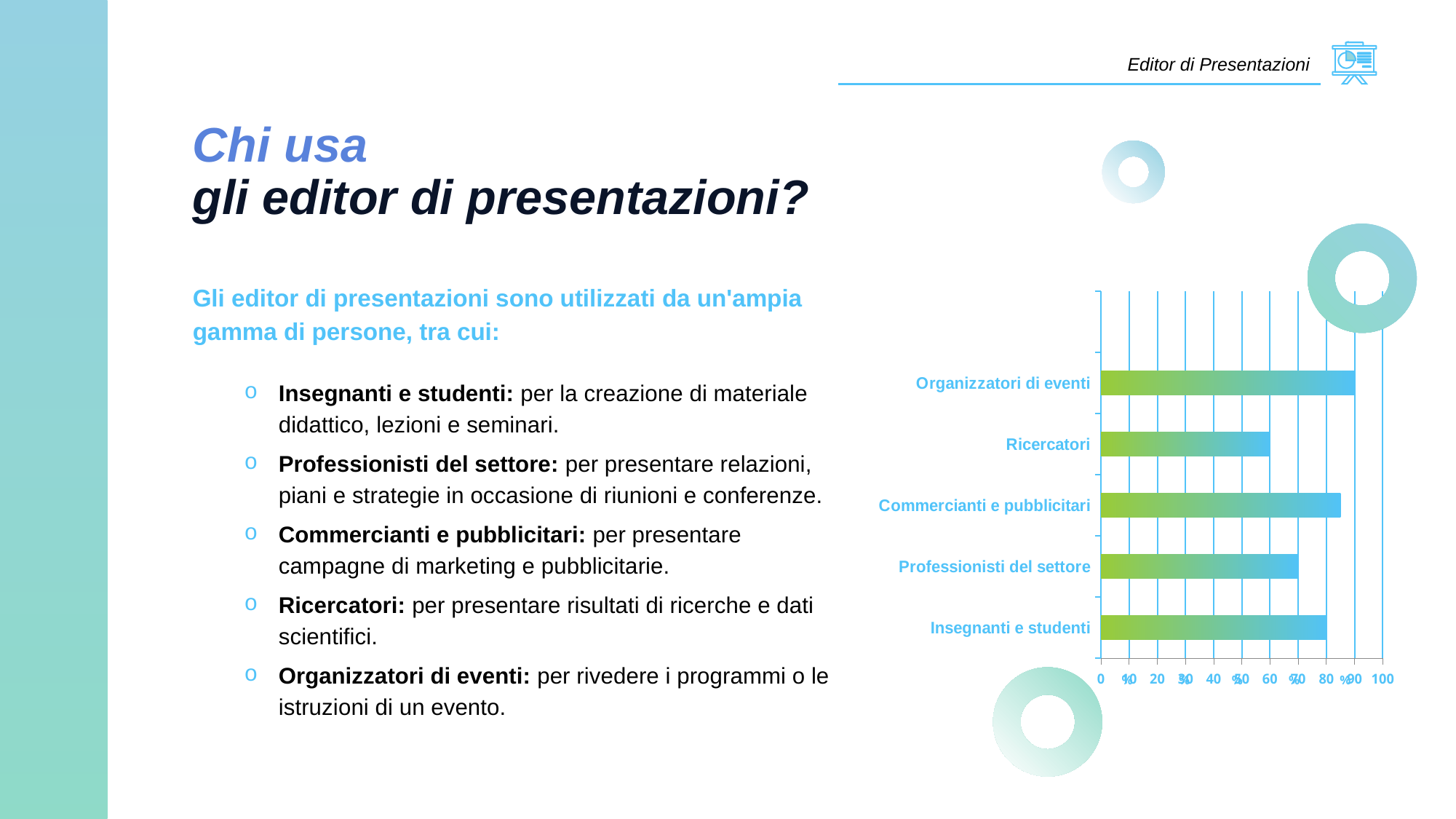

# Chi usa gli editor di presentazioni?

### Chart

| Category |  |  |  |
|---|---|---|---|
| Insegnanti e studenti | 80.0 | None | None |
| Professionisti del settore | 70.0 | None | None |
| Commercianti e pubblicitari | 85.0 | None | None |
| Ricercatori | 60.0 | None | None |
| Organizzatori di eventi | 90.0 | None | None |
|  | None | None | None |
Gli editor di presentazioni sono utilizzati da un'ampia gamma di persone, tra cui:
Insegnanti e studenti: per la creazione di materiale didattico, lezioni e seminari.
Professionisti del settore: per presentare relazioni, piani e strategie in occasione di riunioni e conferenze.
Commercianti e pubblicitari: per presentare campagne di marketing e pubblicitarie.
Ricercatori: per presentare risultati di ricerche e dati scientifici.
Organizzatori di eventi: per rivedere i programmi o le istruzioni di un evento.
%
%
 %
 %
 %

4